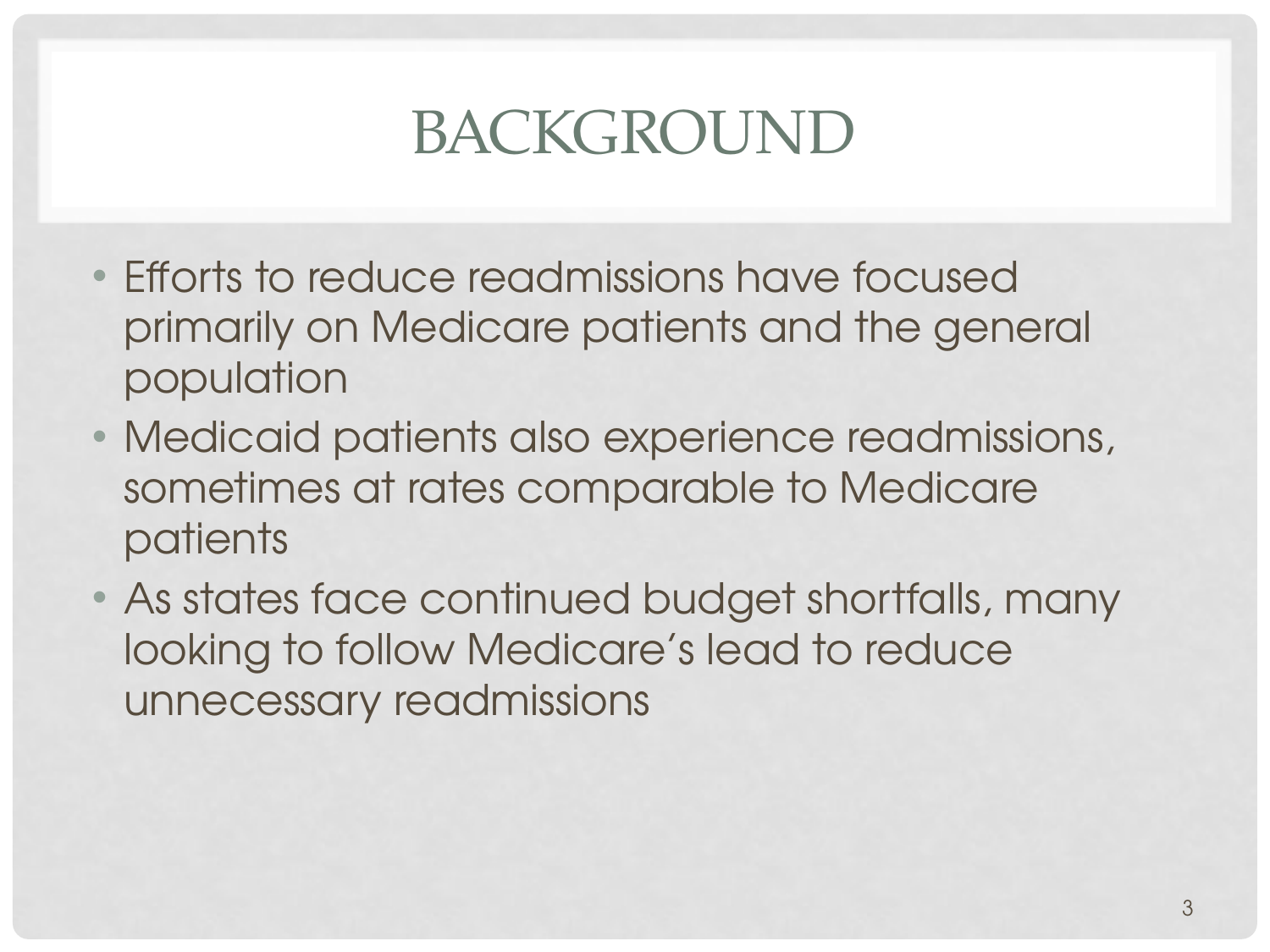

# Background
Efforts to reduce readmissions have focused primarily on Medicare patients and the general population
Medicaid patients also experience readmissions, sometimes at rates comparable to Medicare patients
As states face continued budget shortfalls, many looking to follow Medicare’s lead to reduce unnecessary readmissions
3